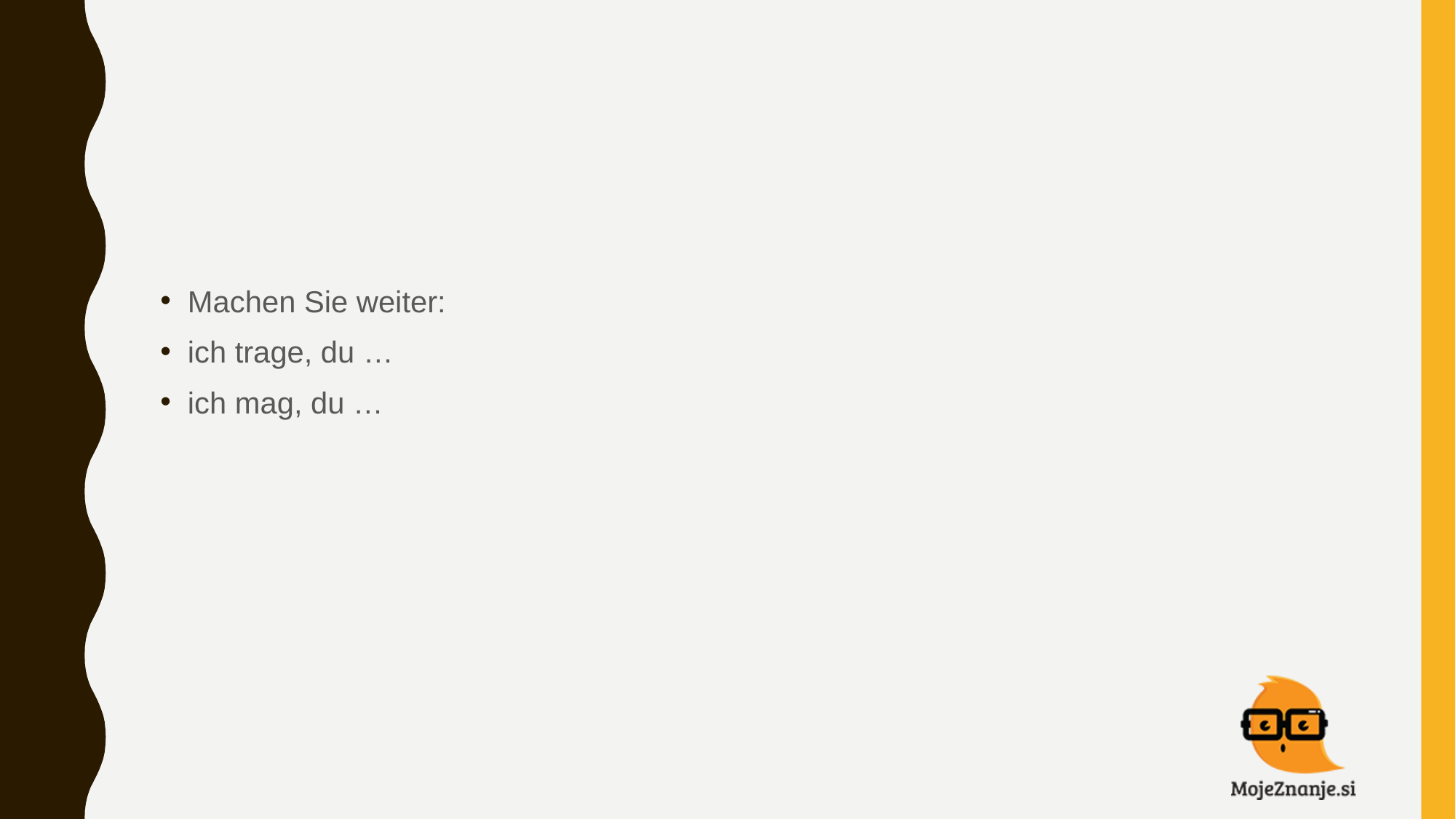

#
Machen Sie weiter:
ich trage, du …
ich mag, du …